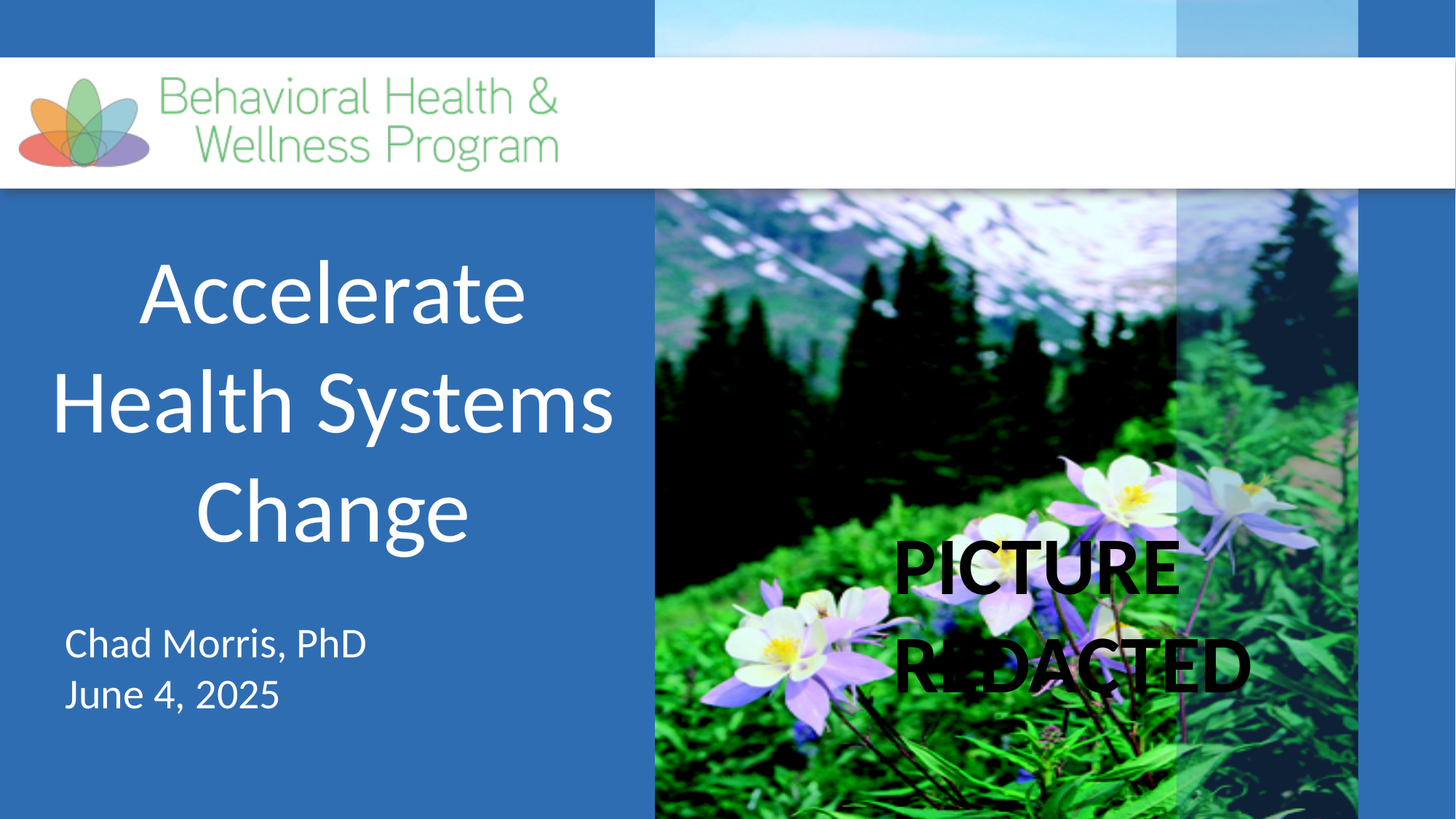

Accelerate Health Systems Change
PICTURE
REDACTED
Chad Morris, PhD
June 4, 2025